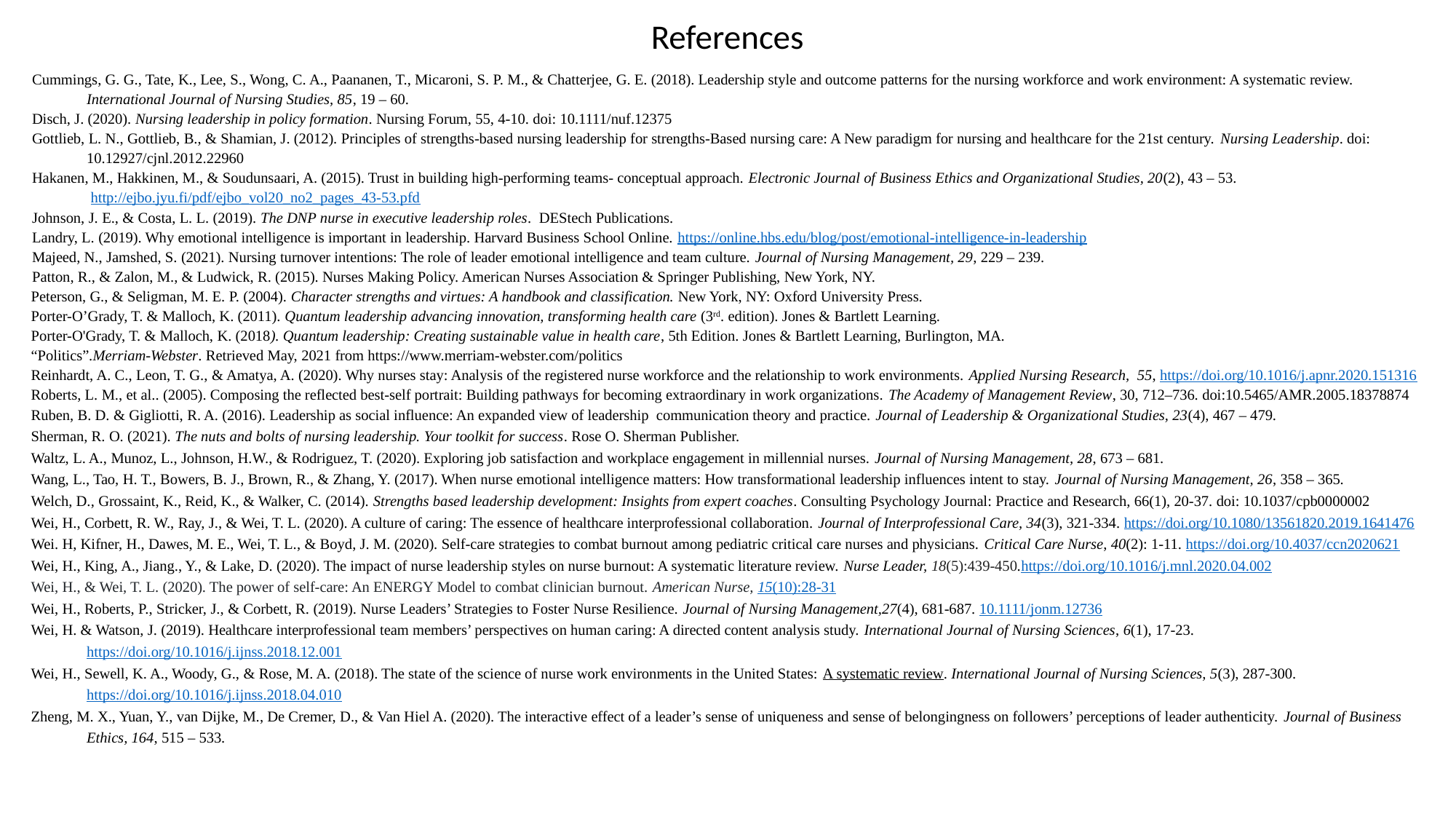

# References
Cummings, G. G., Tate, K., Lee, S., Wong, C. A., Paananen, T., Micaroni, S. P. M., & Chatterjee, G. E. (2018). Leadership style and outcome patterns for the nursing workforce and work environment: A systematic review. International Journal of Nursing Studies, 85, 19 – 60.
Disch, J. (2020). Nursing leadership in policy formation. Nursing Forum, 55, 4-10. doi: 10.1111/nuf.12375
Gottlieb, L. N., Gottlieb, B., & Shamian, J. (2012). Principles of strengths-based nursing leadership for strengths-Based nursing care: A New paradigm for nursing and healthcare for the 21st century. Nursing Leadership. doi: 10.12927/cjnl.2012.22960
Hakanen, M., Hakkinen, M., & Soudunsaari, A. (2015). Trust in building high-performing teams- conceptual approach. Electronic Journal of Business Ethics and Organizational Studies, 20(2), 43 – 53.
	 http://ejbo.jyu.fi/pdf/ejbo_vol20_no2_pages_43-53.pfd
Johnson, J. E., & Costa, L. L. (2019). The DNP nurse in executive leadership roles.  DEStech Publications.
Landry, L. (2019). Why emotional intelligence is important in leadership. Harvard Business School Online. https://online.hbs.edu/blog/post/emotional-intelligence-in-leadership
Majeed, N., Jamshed, S. (2021). Nursing turnover intentions: The role of leader emotional intelligence and team culture. Journal of Nursing Management, 29, 229 – 239.
Patton, R., & Zalon, M., & Ludwick, R. (2015). Nurses Making Policy. American Nurses Association & Springer Publishing, New York, NY.
Peterson, G., & Seligman, M. E. P. (2004). Character strengths and virtues: A handbook and classification. New York, NY: Oxford University Press.
Porter-O’Grady, T. & Malloch, K. (2011). Quantum leadership advancing innovation, transforming health care (3rd. edition). Jones & Bartlett Learning.
Porter-O'Grady, T. & Malloch, K. (2018). Quantum leadership: Creating sustainable value in health care, 5th Edition. Jones & Bartlett Learning, Burlington, MA.
“Politics”.Merriam-Webster. Retrieved May, 2021 from https://www.merriam-webster.com/politics
Reinhardt, A. C., Leon, T. G., & Amatya, A. (2020). Why nurses stay: Analysis of the registered nurse workforce and the relationship to work environments. Applied Nursing Research,  55, https://doi.org/10.1016/j.apnr.2020.151316
Roberts, L. M., et al.. (2005). Composing the reflected best-self portrait: Building pathways for becoming extraordinary in work organizations. The Academy of Management Review, 30, 712–736. doi:10.5465/AMR.2005.18378874
Ruben, B. D. & Gigliotti, R. A. (2016). Leadership as social influence: An expanded view of leadership  communication theory and practice. Journal of Leadership & Organizational Studies, 23(4), 467 – 479.
Sherman, R. O. (2021). The nuts and bolts of nursing leadership. Your toolkit for success. Rose O. Sherman Publisher.
Waltz, L. A., Munoz, L., Johnson, H.W., & Rodriguez, T. (2020). Exploring job satisfaction and workplace engagement in millennial nurses. Journal of Nursing Management, 28, 673 – 681.
Wang, L., Tao, H. T., Bowers, B. J., Brown, R., & Zhang, Y. (2017). When nurse emotional intelligence matters: How transformational leadership influences intent to stay. Journal of Nursing Management, 26, 358 – 365.
Welch, D., Grossaint, K., Reid, K., & Walker, C. (2014). Strengths based leadership development: Insights from expert coaches. Consulting Psychology Journal: Practice and Research, 66(1), 20-37. doi: 10.1037/cpb0000002
Wei, H., Corbett, R. W., Ray, J., & Wei, T. L. (2020). A culture of caring: The essence of healthcare interprofessional collaboration. Journal of Interprofessional Care, 34(3), 321-334. https://doi.org/10.1080/13561820.2019.1641476
Wei. H, Kifner, H., Dawes, M. E., Wei, T. L., & Boyd, J. M. (2020). Self-care strategies to combat burnout among pediatric critical care nurses and physicians. Critical Care Nurse, 40(2): 1-11. https://doi.org/10.4037/ccn2020621
Wei, H., King, A., Jiang., Y., & Lake, D. (2020). The impact of nurse leadership styles on nurse burnout: A systematic literature review. Nurse Leader, 18(5):439-450.https://doi.org/10.1016/j.mnl.2020.04.002
Wei, H., & Wei, T. L. (2020). The power of self-care: An ENERGY Model to combat clinician burnout. American Nurse, 15(10):28-31
Wei, H., Roberts, P., Stricker, J., & Corbett, R. (2019). Nurse Leaders’ Strategies to Foster Nurse Resilience. Journal of Nursing Management,27(4), 681-687. 10.1111/jonm.12736
Wei, H. & Watson, J. (2019). Healthcare interprofessional team members’ perspectives on human caring: A directed content analysis study. International Journal of Nursing Sciences, 6(1), 17-23. https://doi.org/10.1016/j.ijnss.2018.12.001
Wei, H., Sewell, K. A., Woody, G., & Rose, M. A. (2018). The state of the science of nurse work environments in the United States: A systematic review. International Journal of Nursing Sciences, 5(3), 287-300. https://doi.org/10.1016/j.ijnss.2018.04.010
Zheng, M. X., Yuan, Y., van Dijke, M., De Cremer, D., & Van Hiel A. (2020). The interactive effect of a leader’s sense of uniqueness and sense of belongingness on followers’ perceptions of leader authenticity. Journal of Business Ethics, 164, 515 – 533.